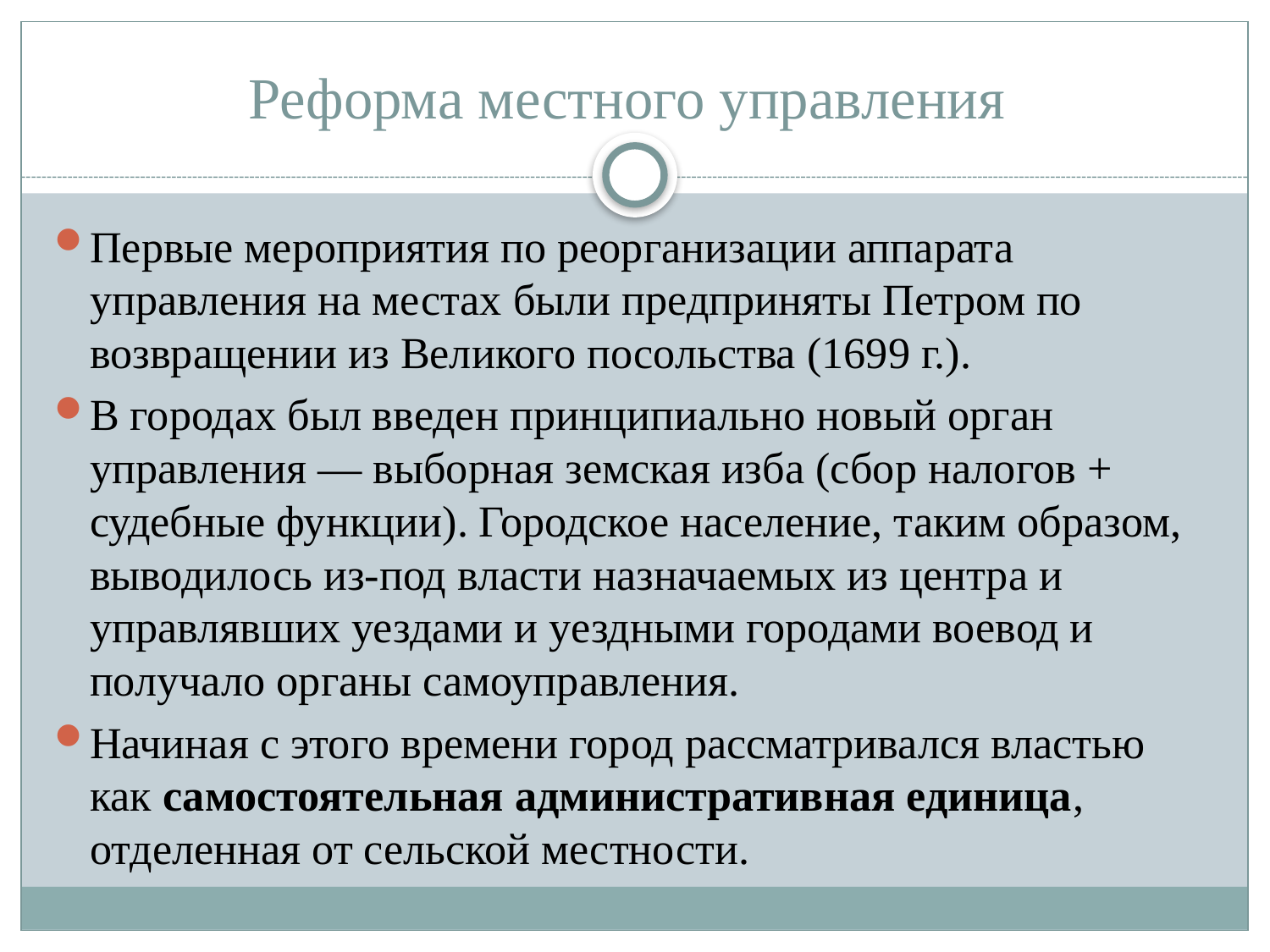

# Реформа местного управления
Первые мероприятия по реорганизации аппарата управления на местах были предприняты Петром по возвращении из Великого посольства (1699 г.).
В городах был введен принципиально новый орган управления — выборная земская изба (сбор налогов + судебные функции). Городское население, таким образом, выводилось из-под власти назначаемых из центра и управлявших уездами и уездными городами воевод и получало органы самоуправления.
Начиная с этого времени город рассматривался властью как самостоятельная административная единица, отделенная от сельской местности.